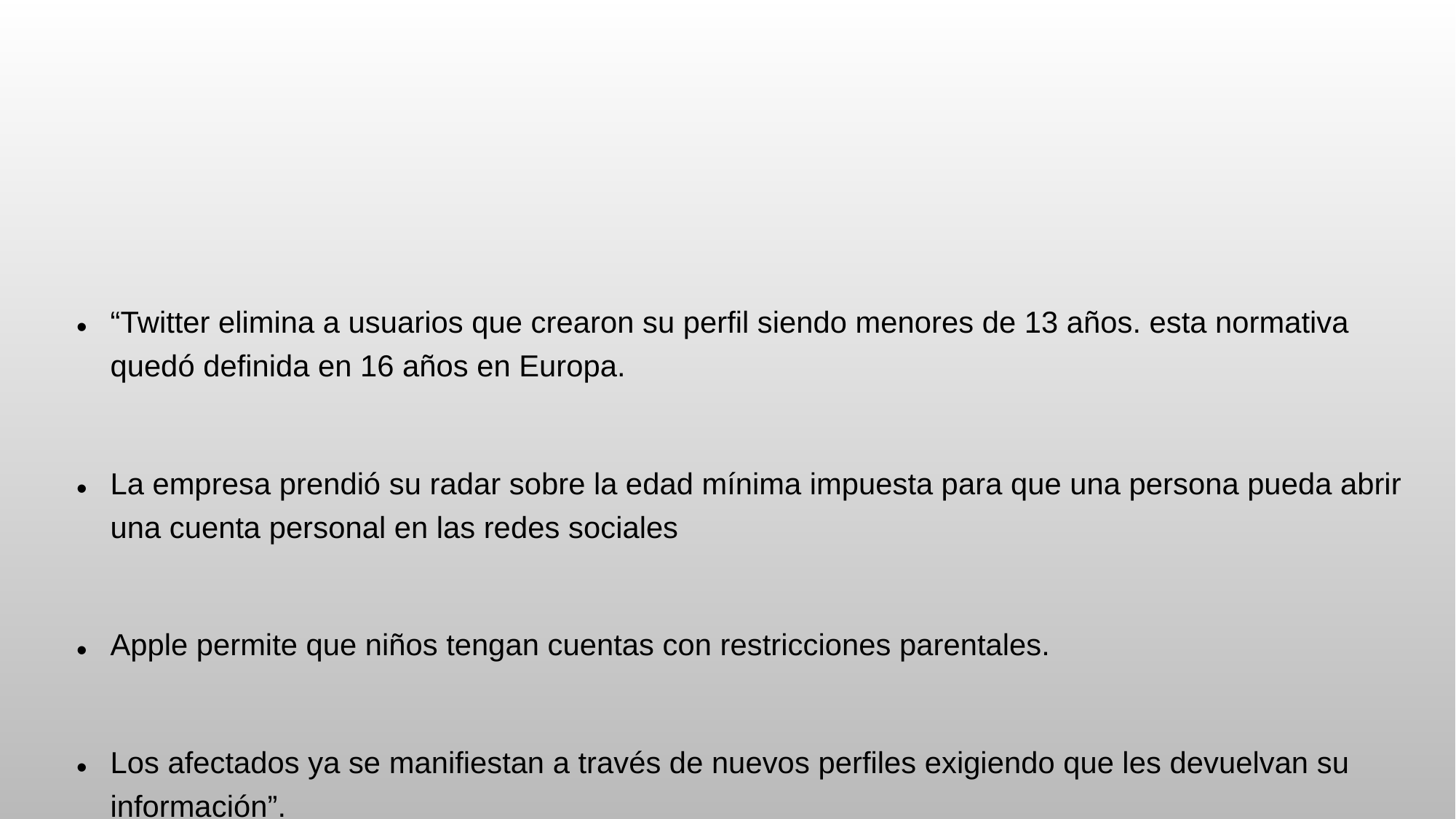

“Twitter elimina a usuarios que crearon su perfil siendo menores de 13 años. esta normativa quedó definida en 16 años en Europa.

La empresa prendió su radar sobre la edad mínima impuesta para que una persona pueda abrir una cuenta personal en las redes sociales

Apple permite que niños tengan cuentas con restricciones parentales.

Los afectados ya se manifiestan a través de nuevos perfiles exigiendo que les devuelvan su información”.

El espectador, junio 10 de 2018